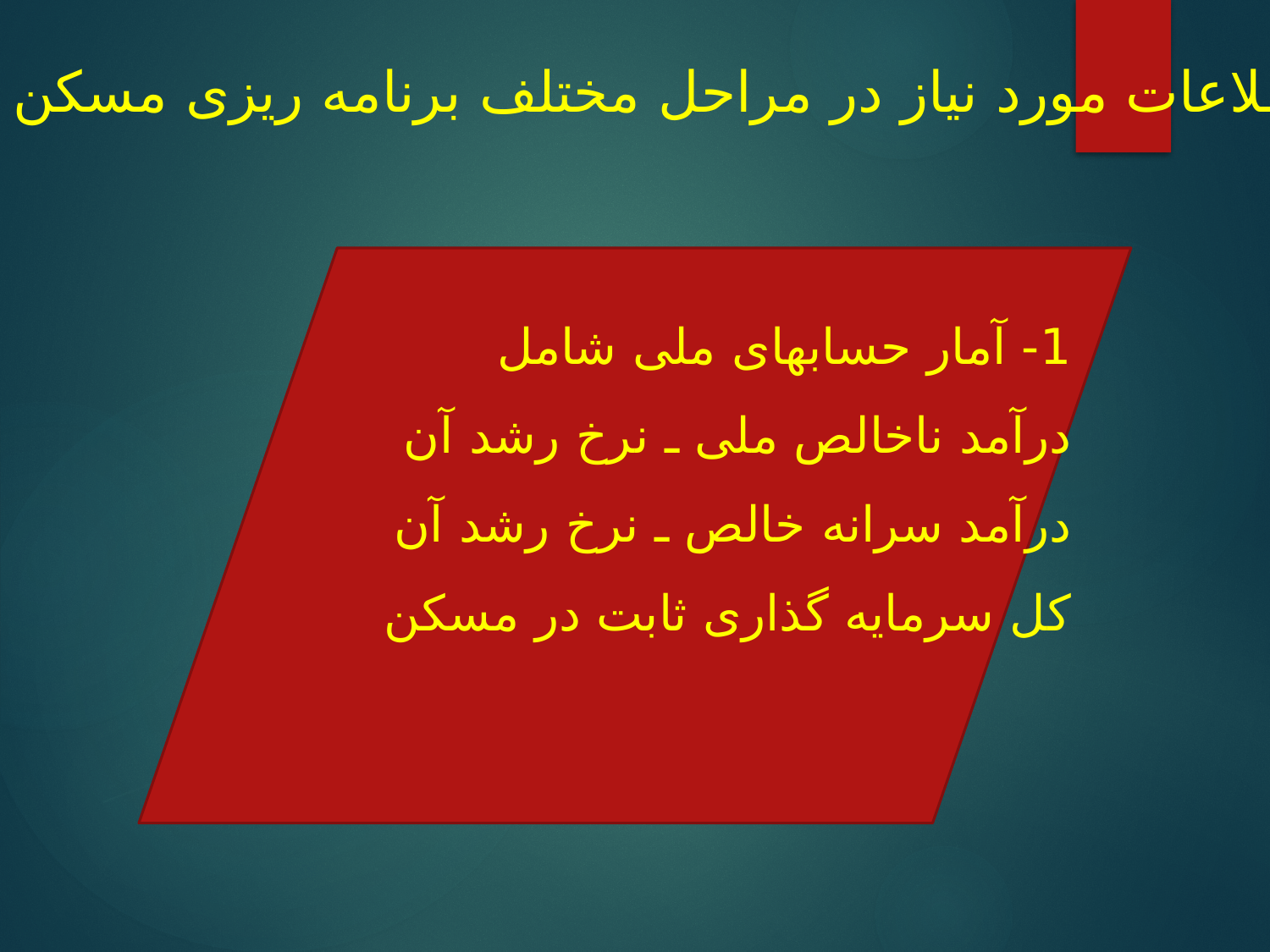

اطلاعات مورد نیاز در مراحل مختلف برنامه ریزی مسکن :

1- آمار حسابهای ملی شامل
	درآمد ناخالص ملی ـ نرخ رشد آن
	درآمد سرانه خالص ـ نرخ رشد آن
	کل سرمایه گذاری ثابت در مسکن